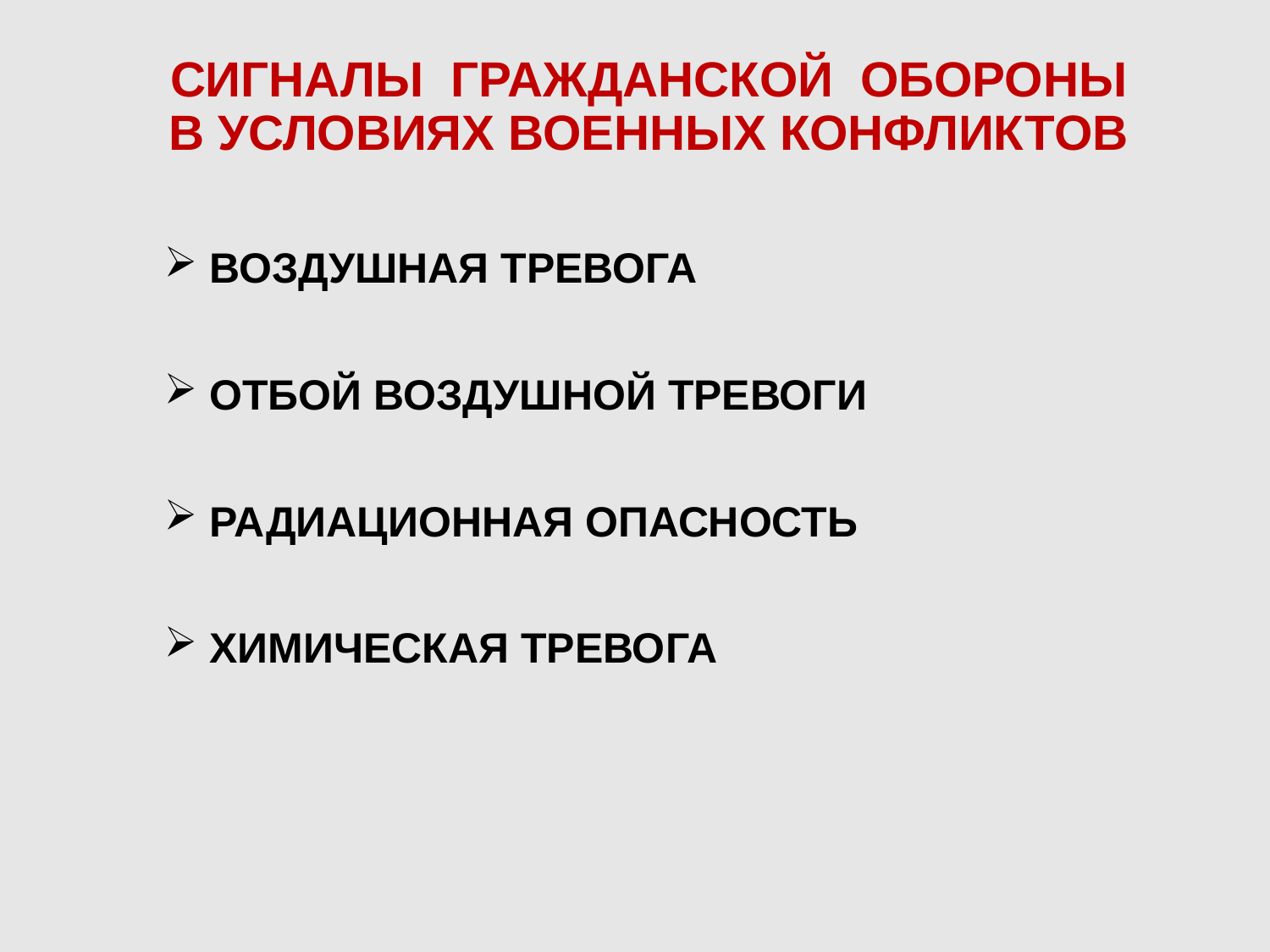

# СИГНАЛЫ  ГРАЖДАНСКОЙ  ОБОРОНЫ В УСЛОВИЯХ ВОЕННЫХ КОНФЛИКТОВ
 ВОЗДУШНАЯ ТРЕВОГА

 ОТБОЙ ВОЗДУШНОЙ ТРЕВОГИ

 РАДИАЦИОННАЯ ОПАСНОСТЬ

 ХИМИЧЕСКАЯ ТРЕВОГА